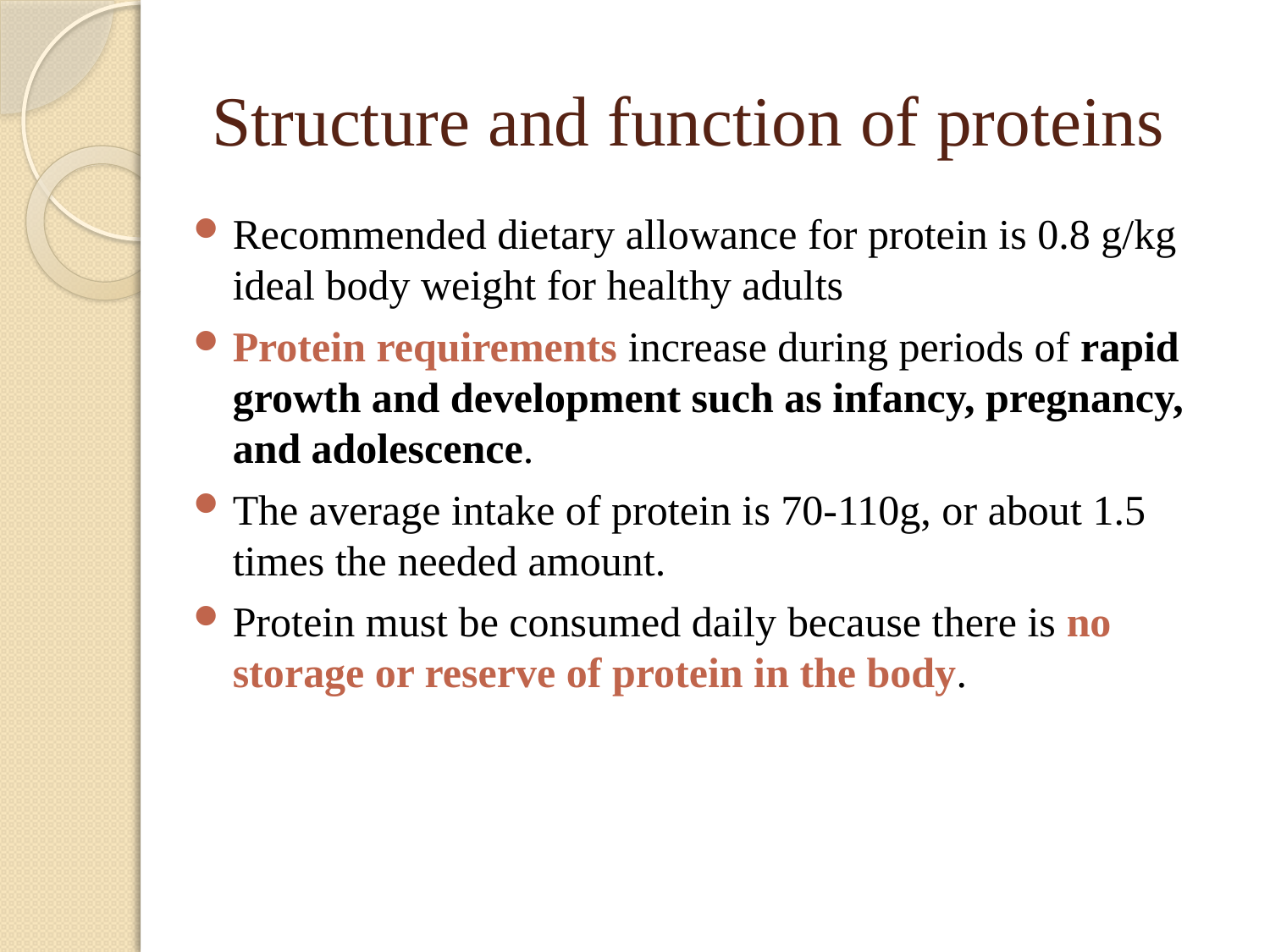

# Structure and function of proteins
Recommended dietary allowance for protein is 0.8 g/kg ideal body weight for healthy adults
Protein requirements increase during periods of rapid growth and development such as infancy, pregnancy, and adolescence.
The average intake of protein is 70-110g, or about 1.5 times the needed amount.
Protein must be consumed daily because there is no storage or reserve of protein in the body.